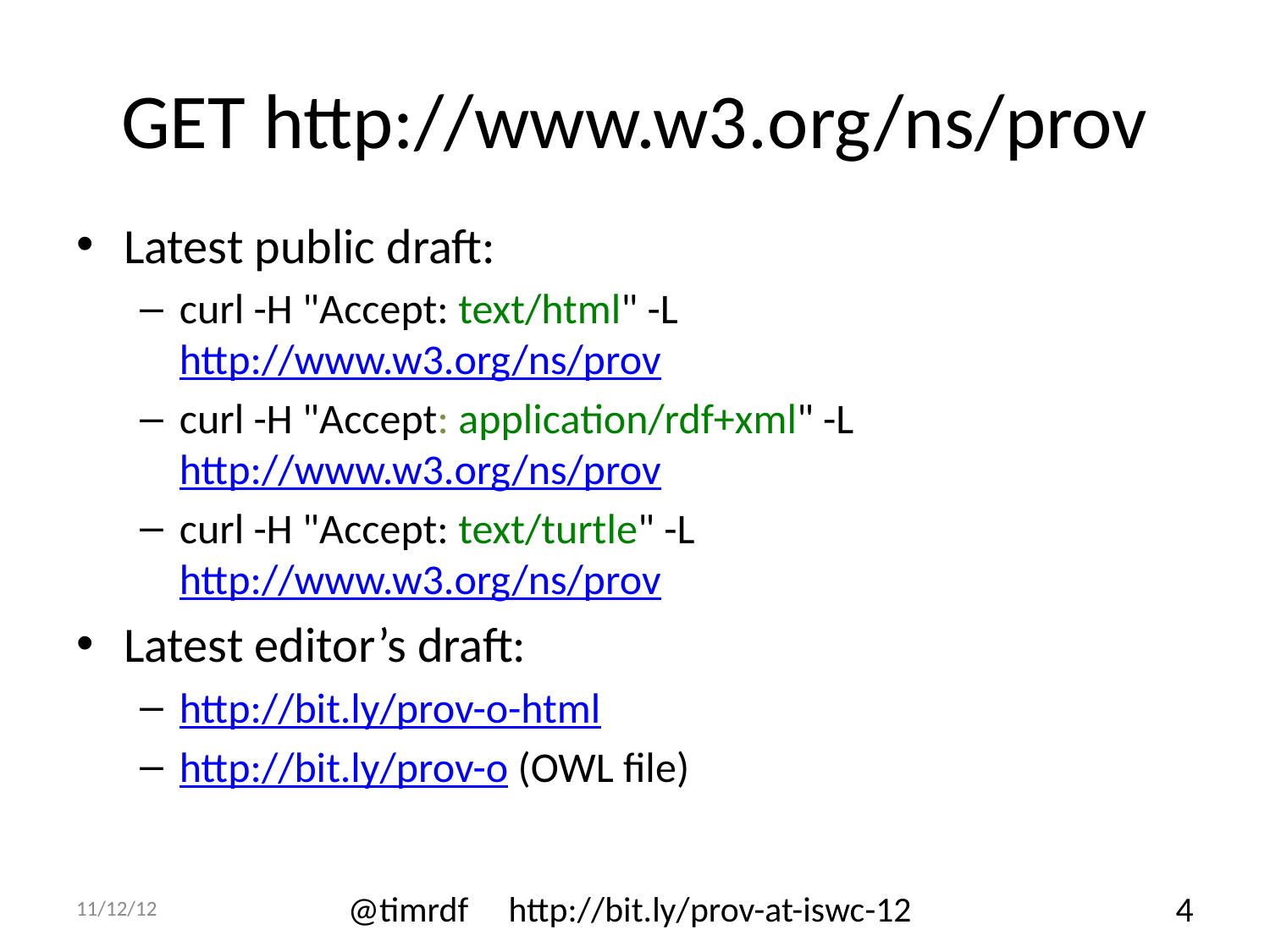

# GET http://www.w3.org/ns/prov
Latest public draft:
curl -H "Accept: text/html" -L http://www.w3.org/ns/prov
curl -H "Accept: application/rdf+xml" -L http://www.w3.org/ns/prov
curl -H "Accept: text/turtle" -L http://www.w3.org/ns/prov
Latest editor’s draft:
http://bit.ly/prov-o-html
http://bit.ly/prov-o (OWL file)

11/12/12
@timrdf     http://bit.ly/prov-at-iswc-12
4